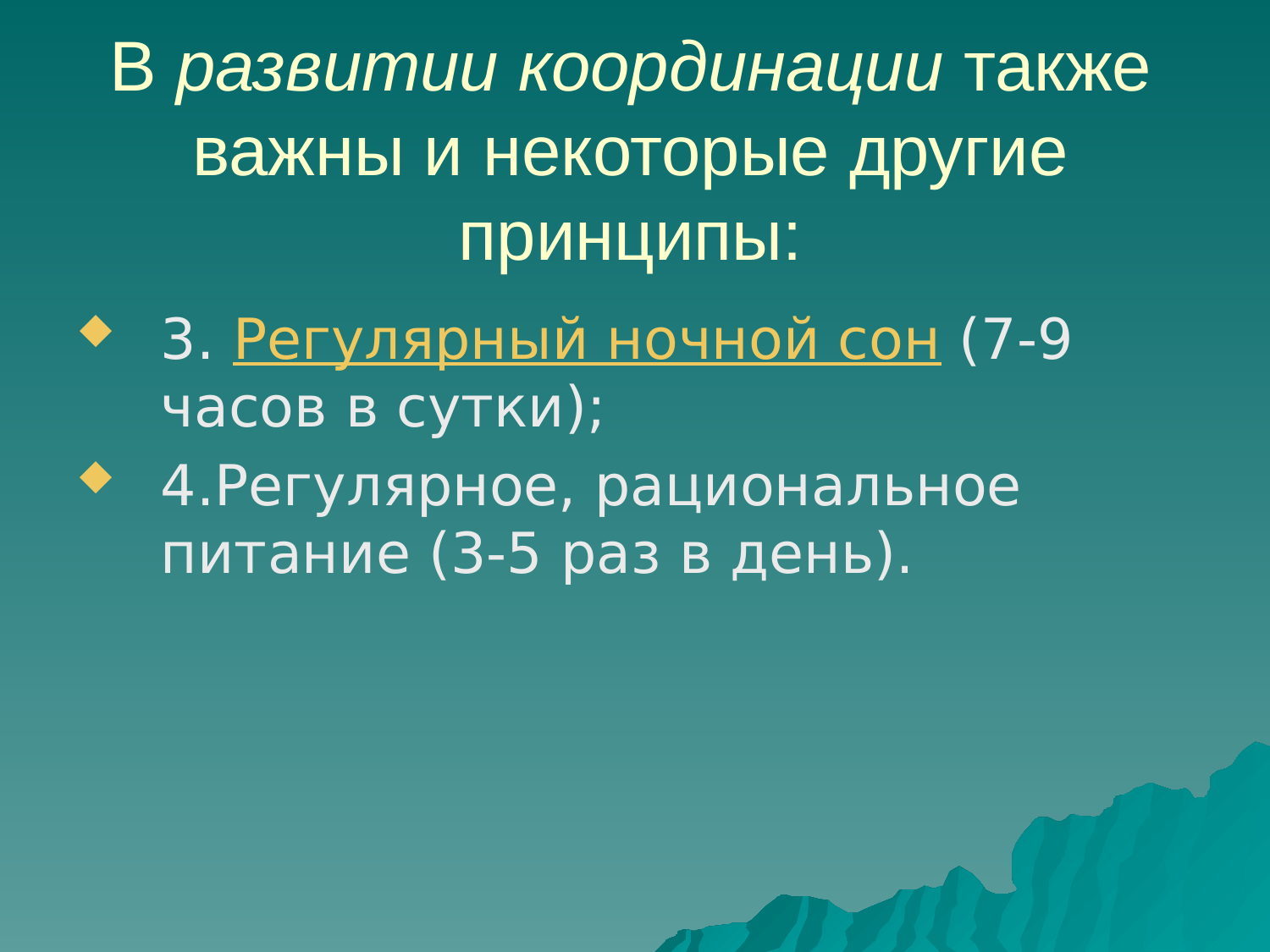

# В развитии координации также важны и некоторые другие принципы:
3. Регулярный ночной сон (7-9 часов в сутки);
4.Регулярное, рациональное питание (3-5 раз в день).